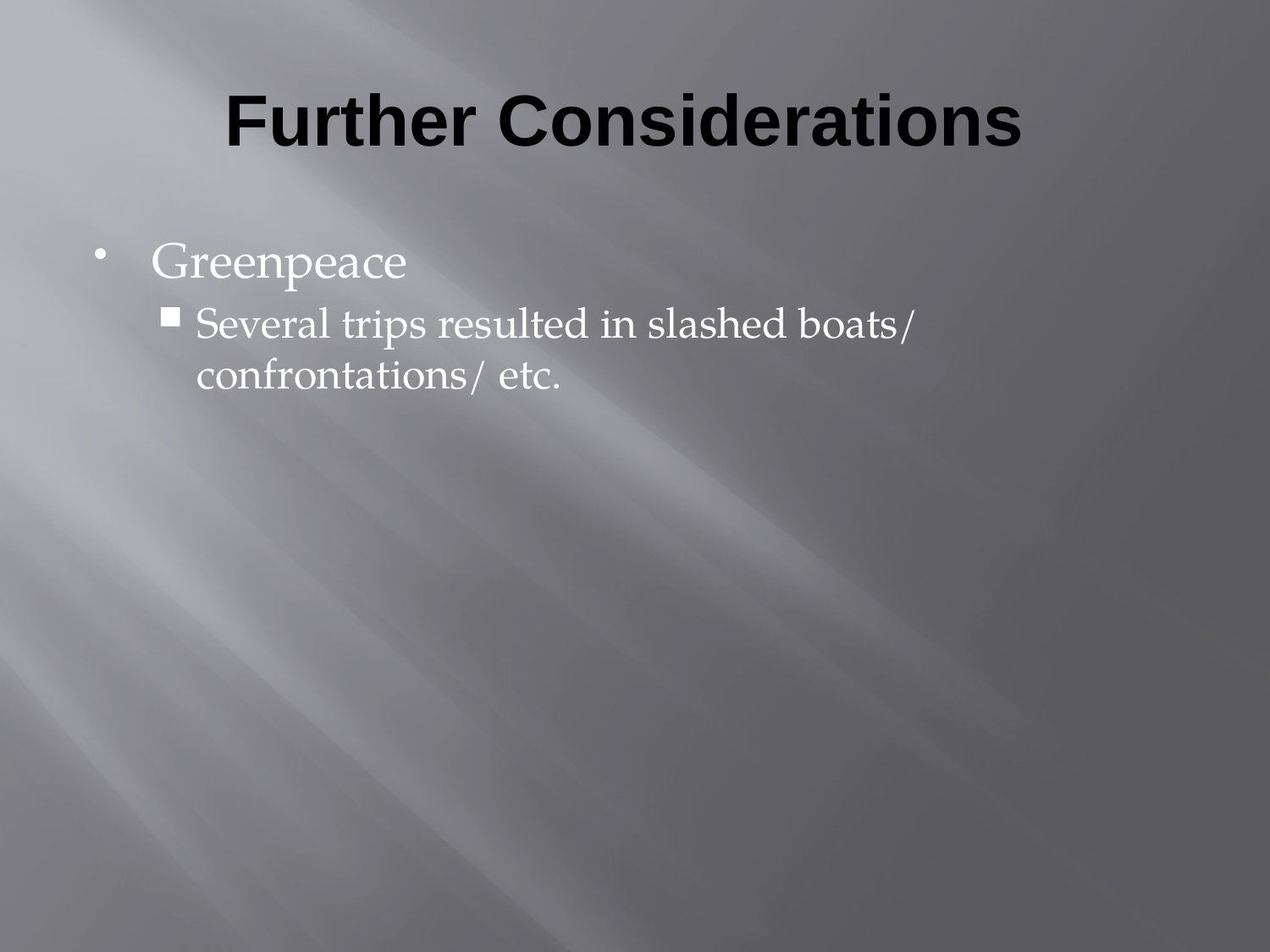

# Further Considerations
Greenpeace
Several trips resulted in slashed boats/ confrontations/ etc.